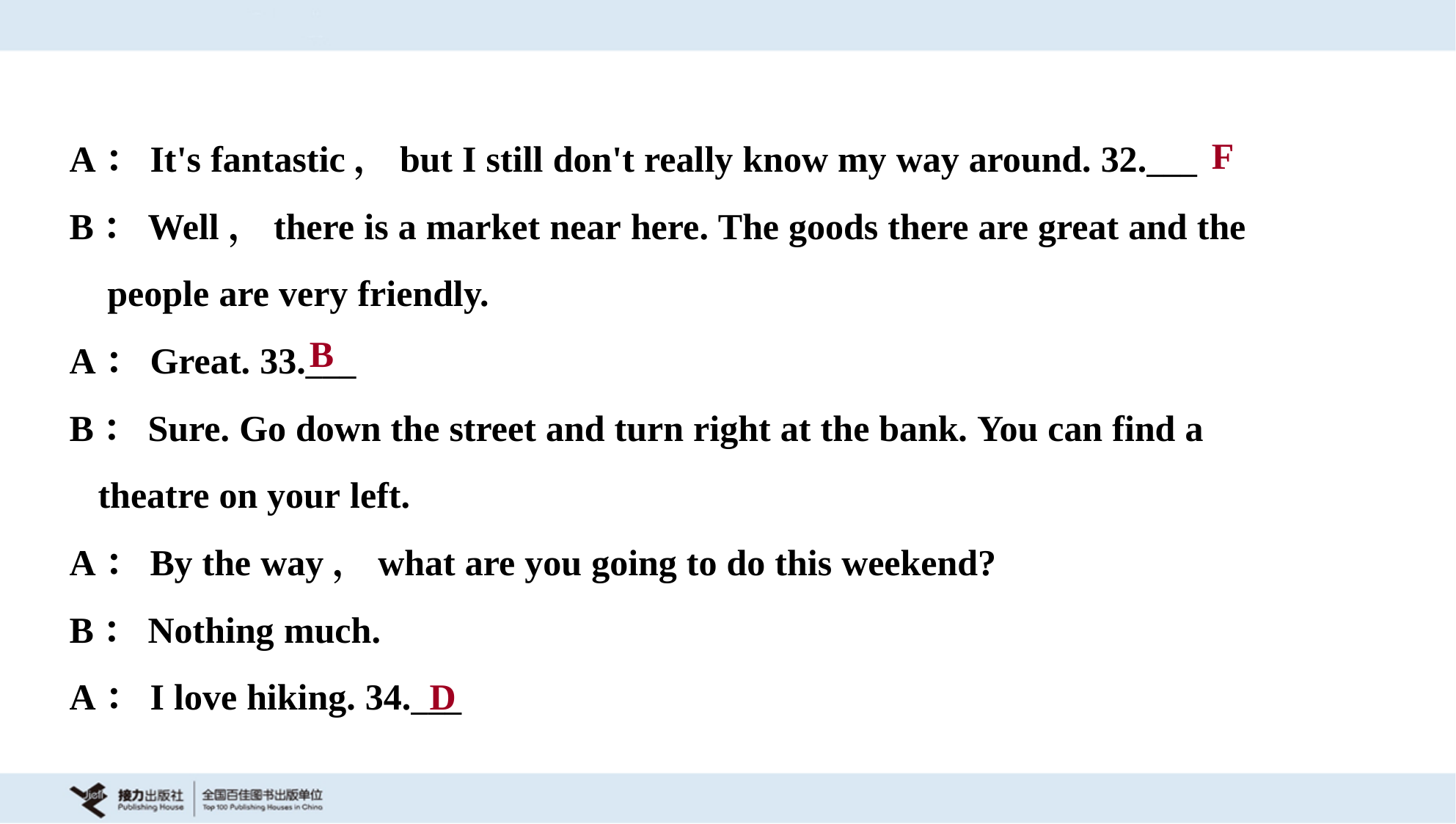

A：It's fantastic，but I still don't really know my way around. 32.___
B：Well，there is a market near here. The goods there are great and the
    people are very friendly.
A：Great. 33.___
B：Sure. Go down the street and turn right at the bank. You can find a
   theatre on your left.
A：By the way，what are you going to do this weekend?
B：Nothing much.
A：I love hiking. 34.___
F
B
D